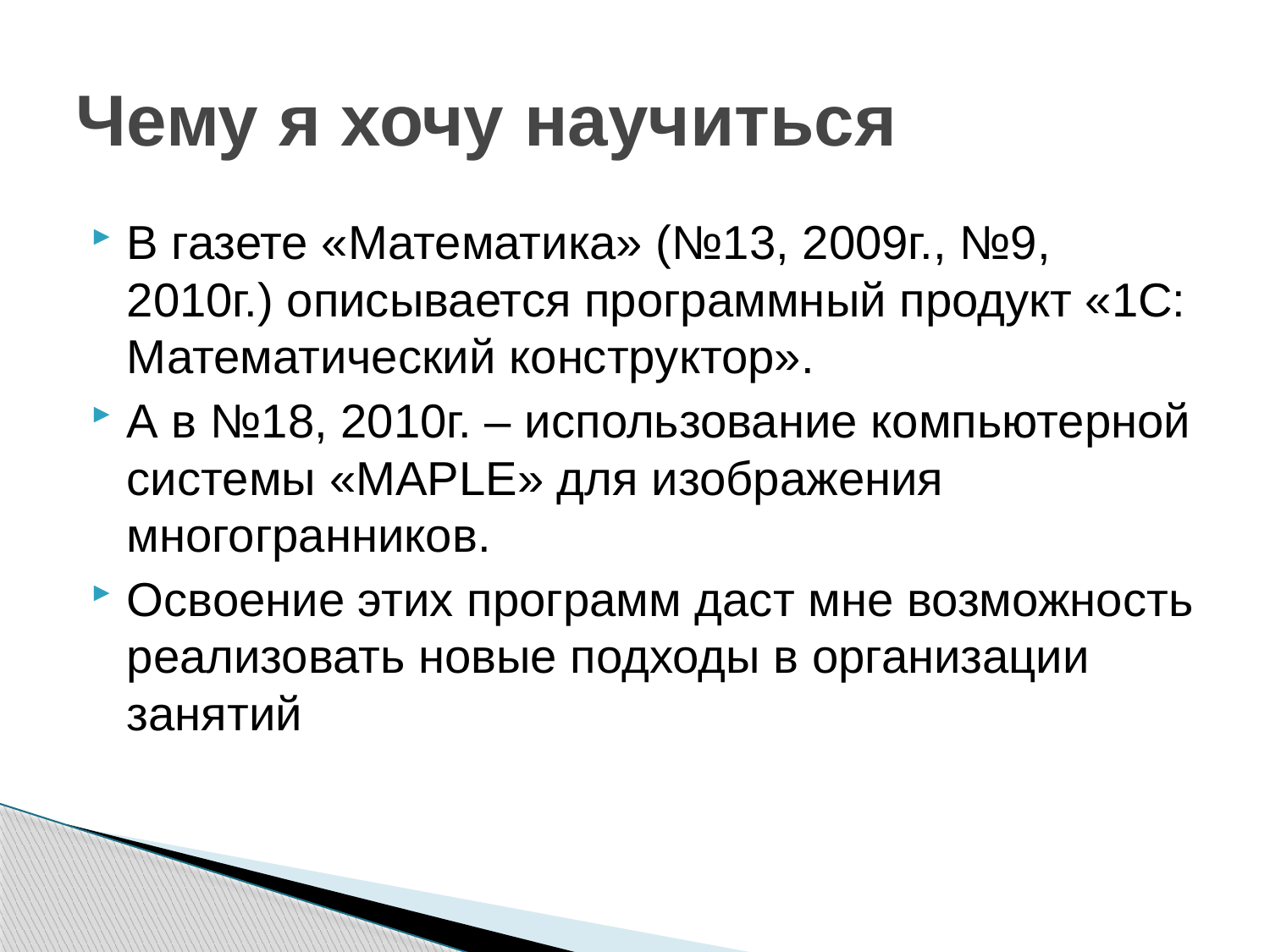

# Чему я хочу научиться
В газете «Математика» (№13, 2009г., №9, 2010г.) описывается программный продукт «1С: Математический конструктор».
А в №18, 2010г. – использование компьютерной системы «MAPLE» для изображения многогранников.
Освоение этих программ даст мне возможность реализовать новые подходы в организации занятий